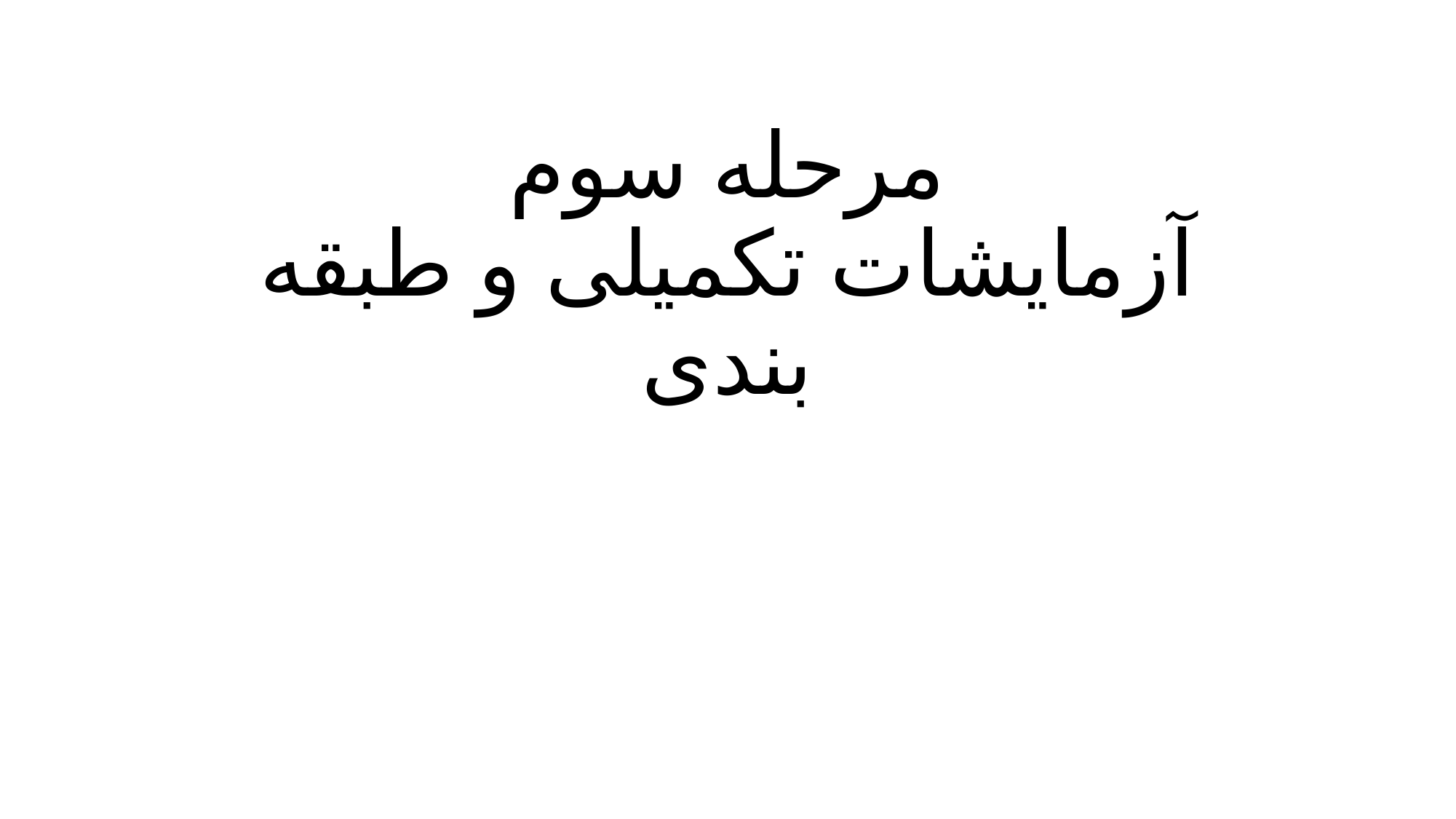

# مرحله سوم آزمایشات تکمیلی و طبقه بندی